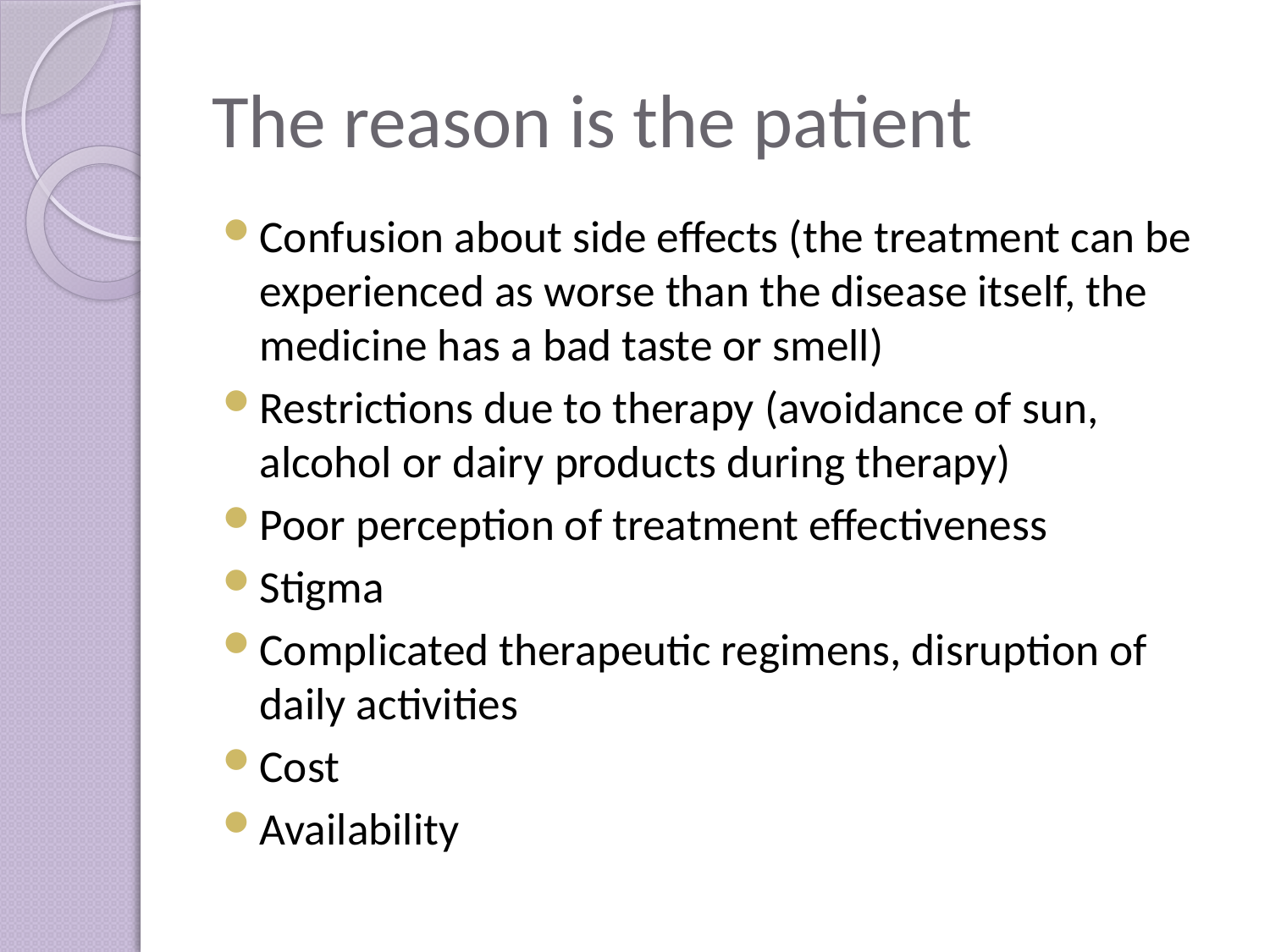

# The reason is the patient
Confusion about side effects (the treatment can be experienced as worse than the disease itself, the medicine has a bad taste or smell)
Restrictions due to therapy (avoidance of sun, alcohol or dairy products during therapy)
Poor perception of treatment effectiveness
Stigma
Complicated therapeutic regimens, disruption of daily activities
Cost
Availability